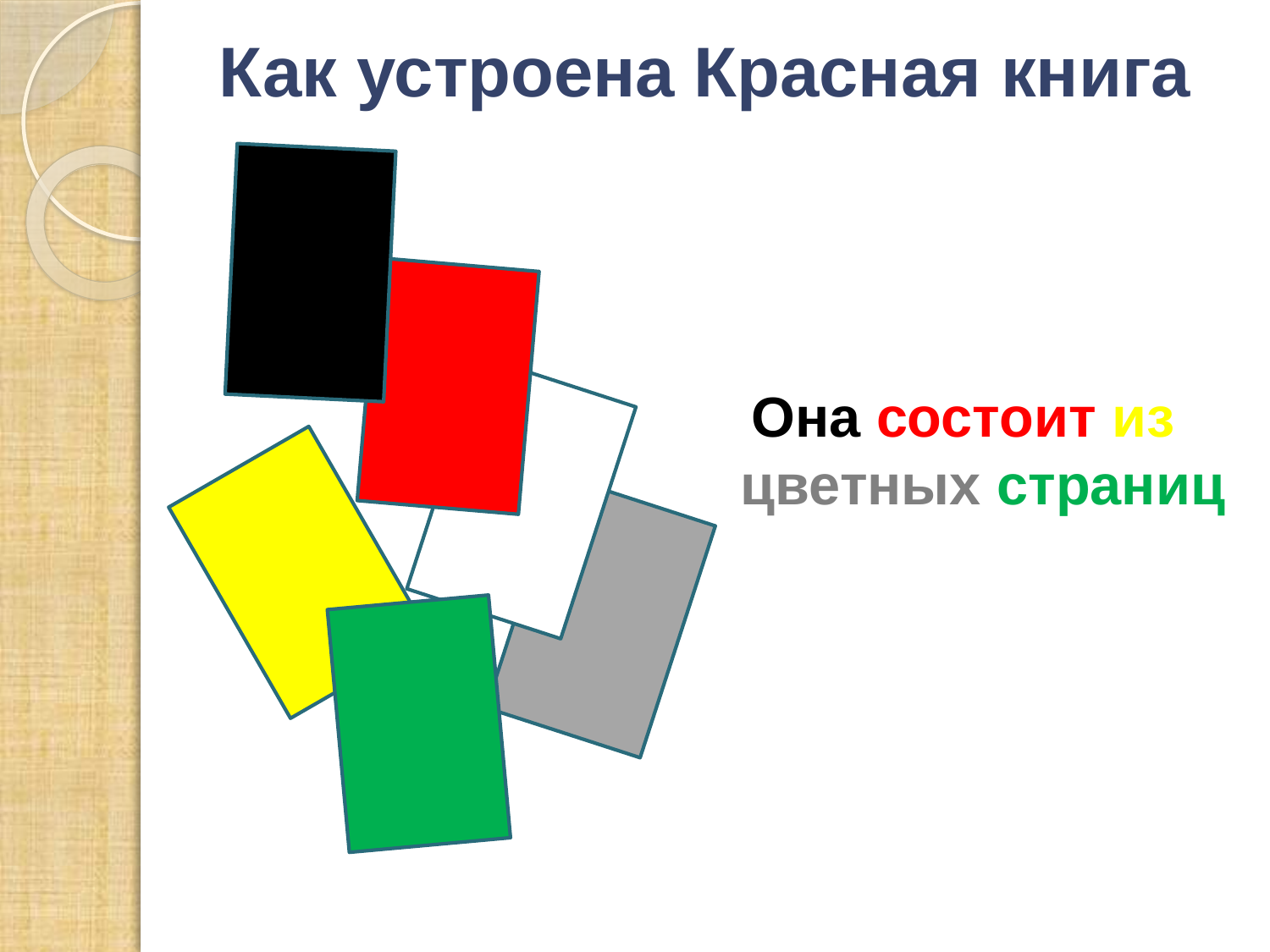

Как устроена Красная книга

Она состоит из цветных страниц